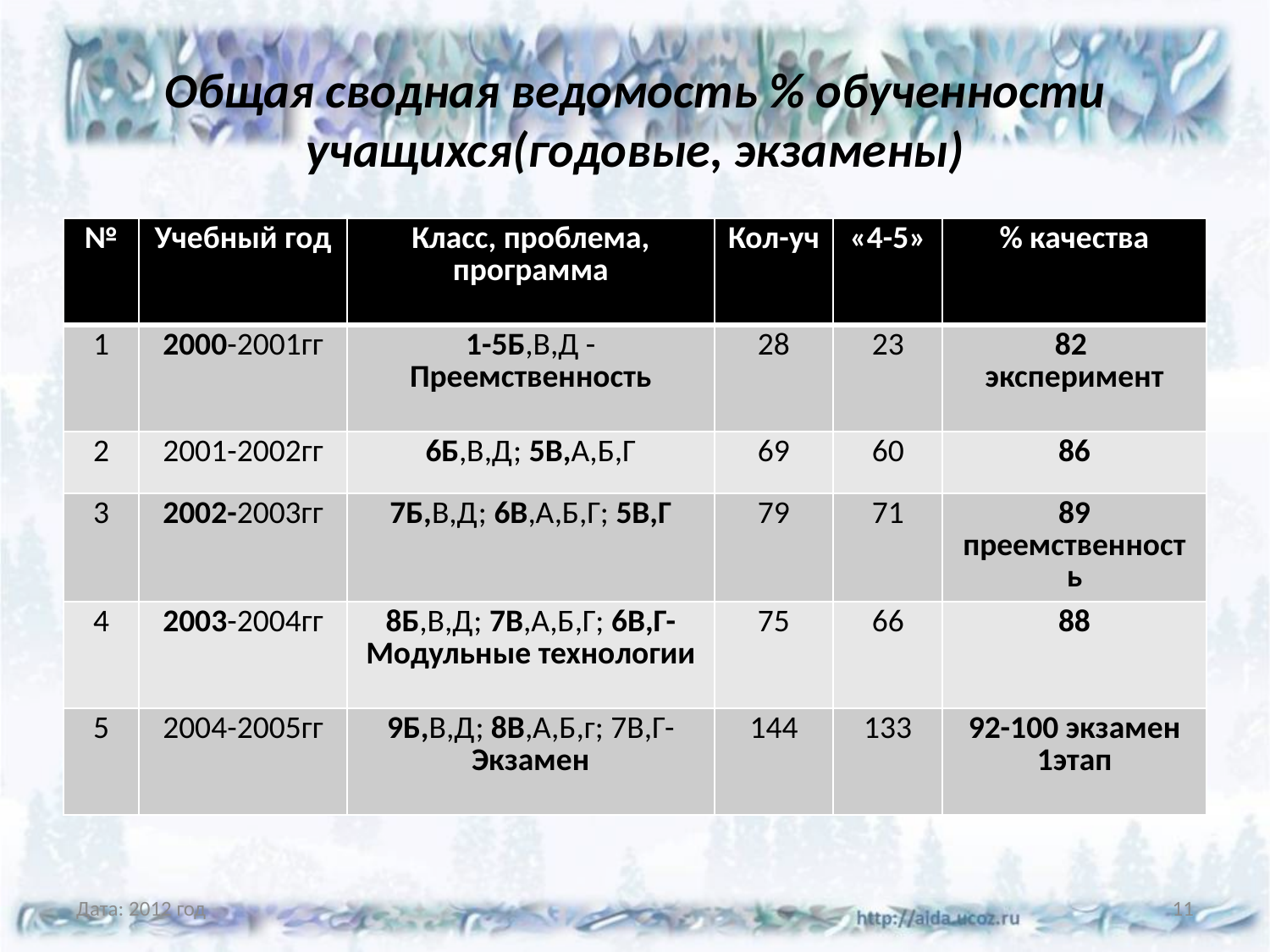

# Общая сводная ведомость % обученности учащихся(годовые, экзамены)
| № | Учебный год | Класс, проблема, программа | Кол-уч | «4-5» | % качества |
| --- | --- | --- | --- | --- | --- |
| 1 | 2000-2001гг | 1-5Б,В,Д -Преемственность | 28 | 23 | 82 эксперимент |
| 2 | 2001-2002гг | 6Б,В,Д; 5В,А,Б,Г | 69 | 60 | 86 |
| 3 | 2002-2003гг | 7Б,В,Д; 6В,А,Б,Г; 5В,Г | 79 | 71 | 89 преемственность |
| 4 | 2003-2004гг | 8Б,В,Д; 7В,А,Б,Г; 6В,Г- Модульные технологии | 75 | 66 | 88 |
| 5 | 2004-2005гг | 9Б,В,Д; 8В,А,Б,г; 7В,Г- Экзамен | 144 | 133 | 92-100 экзамен 1этап |
Дата: 2012 год
11